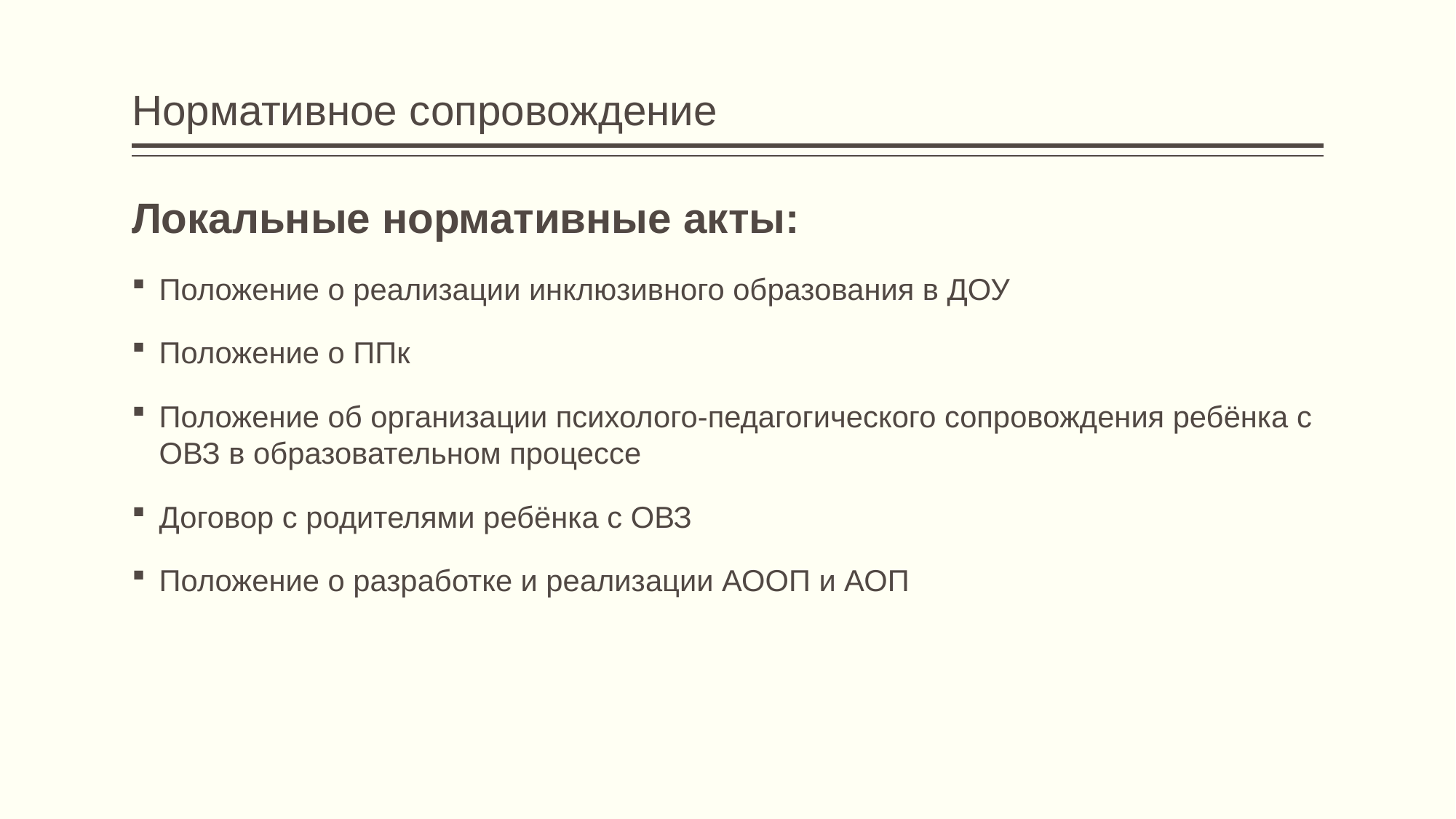

# Нормативное сопровождение
Локальные нормативные акты:
Положение о реализации инклюзивного образования в ДОУ
Положение о ППк
Положение об организации психолого-педагогического сопровождения ребёнка с ОВЗ в образовательном процессе
Договор с родителями ребёнка с ОВЗ
Положение о разработке и реализации АООП и АОП